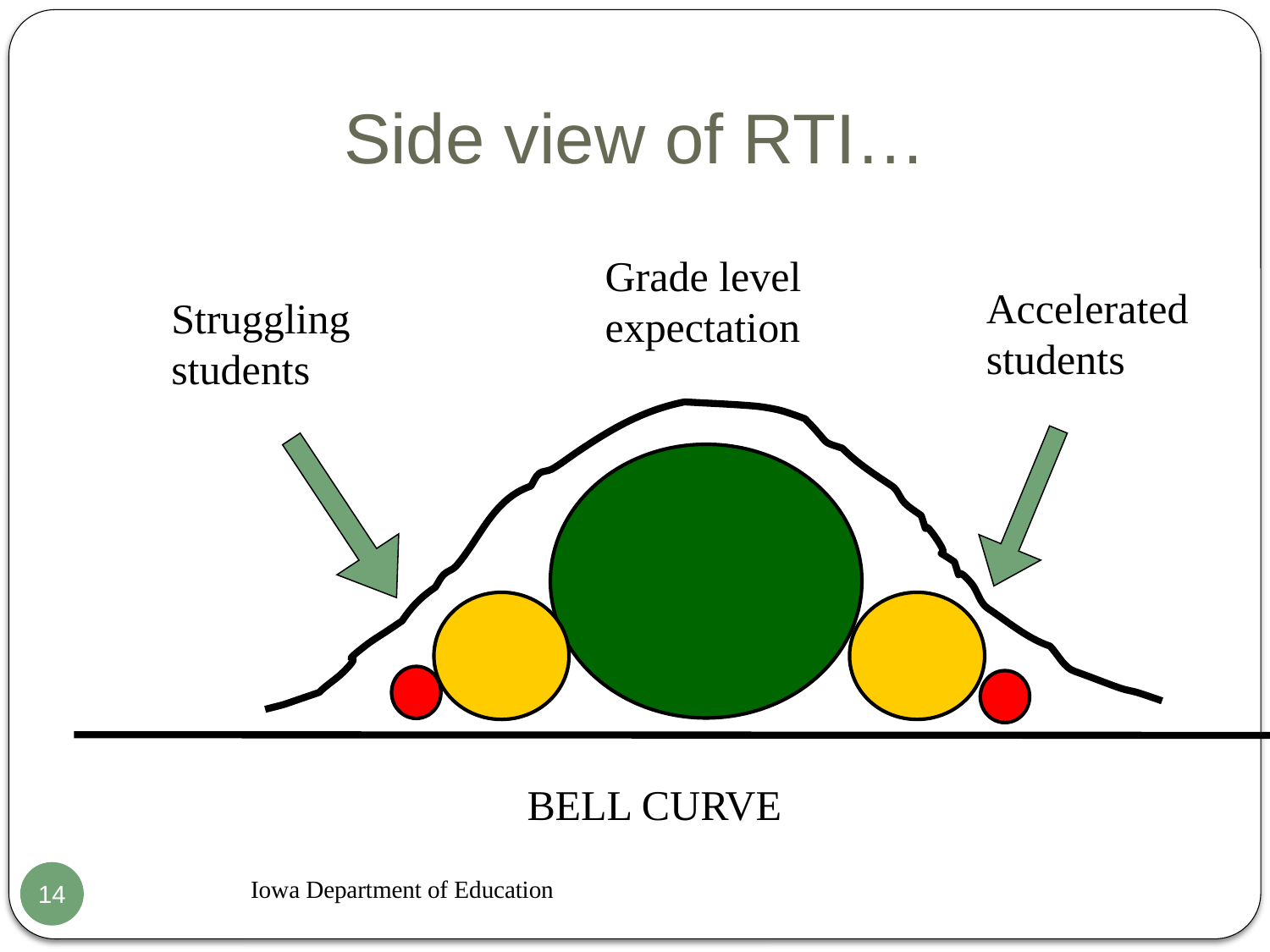

# Side view of RTI…
Grade level expectation
Accelerated students

Struggling students

BELL CURVE

Iowa Department of Education
14